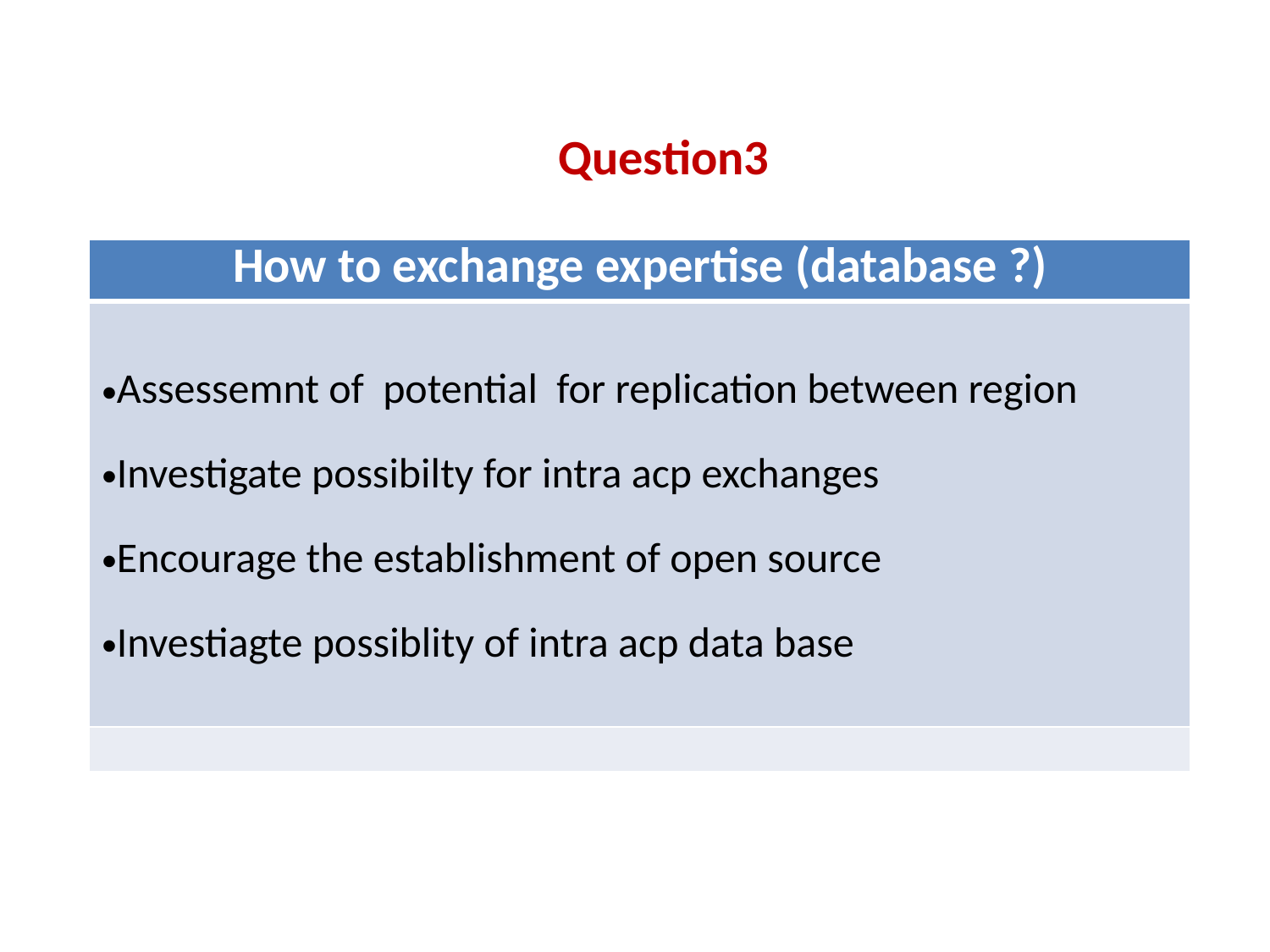

Question3
| How to exchange expertise (database ?) |
| --- |
| Assessemnt of potential for replication between region Investigate possibilty for intra acp exchanges Encourage the establishment of open source Investiagte possiblity of intra acp data base |
|  |